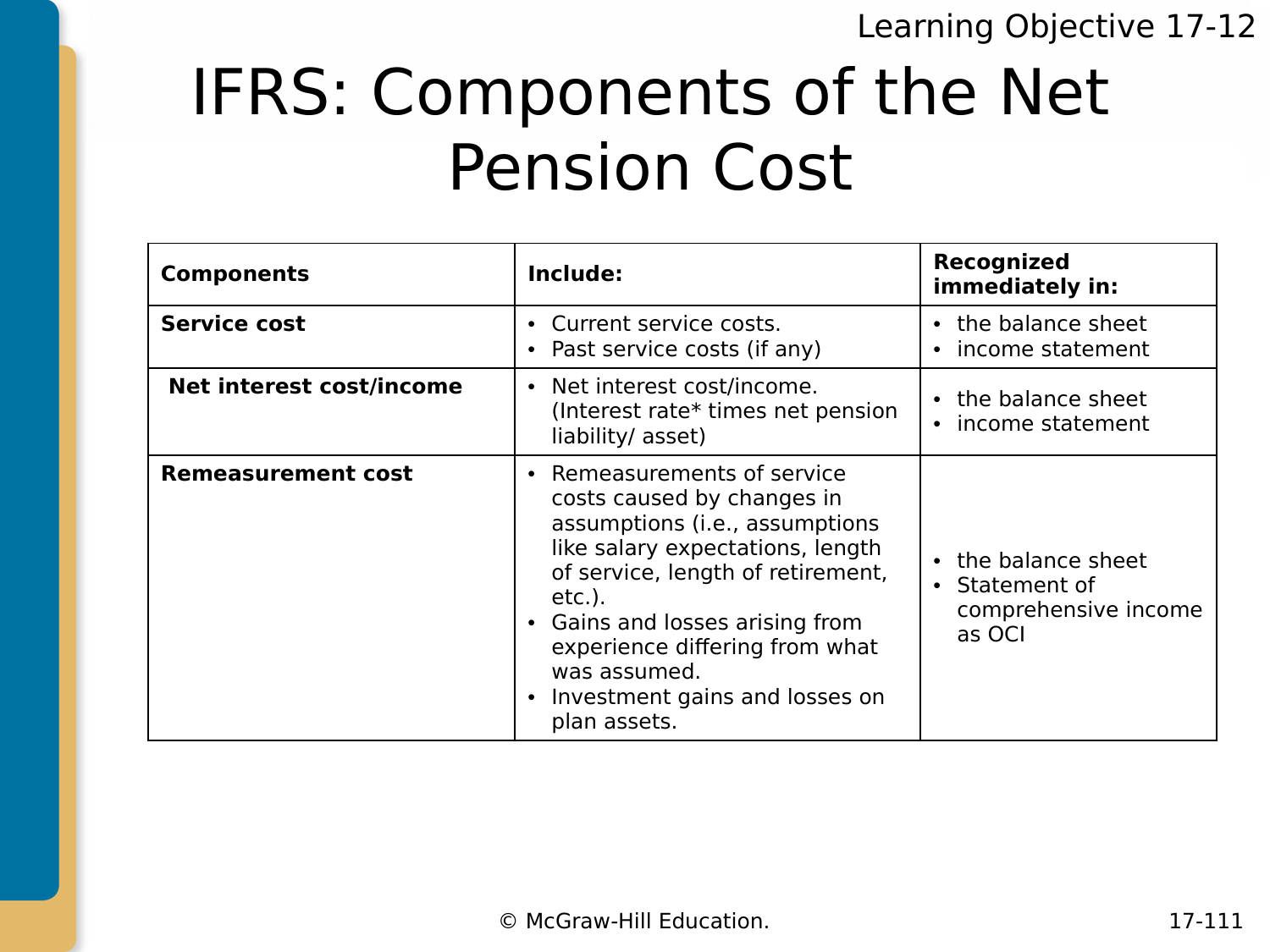

Learning Objective 17-12
# IFRS: Components of the Net Pension Cost
| Components | Include: | Recognized immediately in: |
| --- | --- | --- |
| Service cost | Current service costs. Past service costs (if any) | the balance sheet income statement |
| Net interest cost/income | Net interest cost/income. (Interest rate\* times net pension liability/ asset) | the balance sheet income statement |
| Remeasurement cost | Remeasurements of service costs caused by changes in assumptions (i.e., assumptions like salary expectations, length of service, length of retirement, etc.). Gains and losses arising from experience differing from what was assumed. Investment gains and losses on plan assets. | the balance sheet Statement of comprehensive income as OCI |